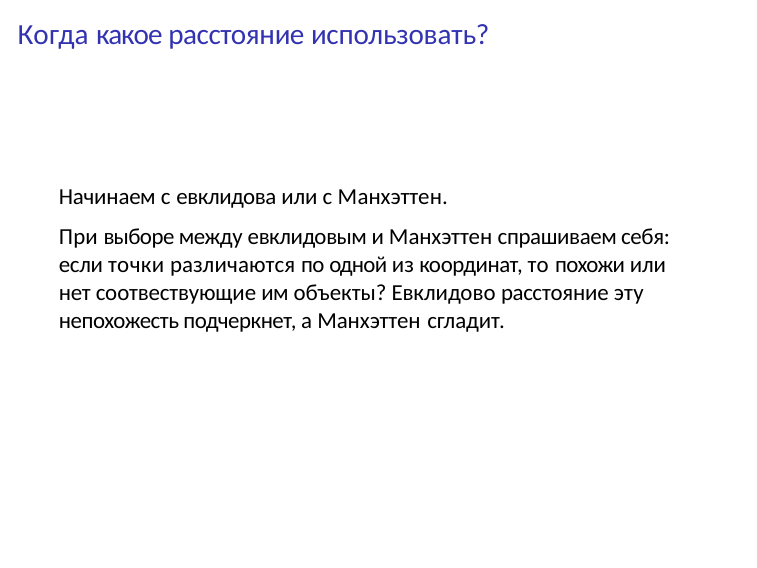

# Когда какое расстояние использовать?
Начинаем с евклидова или с Манхэттен.
При выборе между евклидовым и Манхэттен спрашиваем себя:  если точки различаются по одной из координат, то похожи или  нет соотвествующие им объекты? Евклидово расстояние эту  непохожесть подчеркнет, а Манхэттен сгладит.